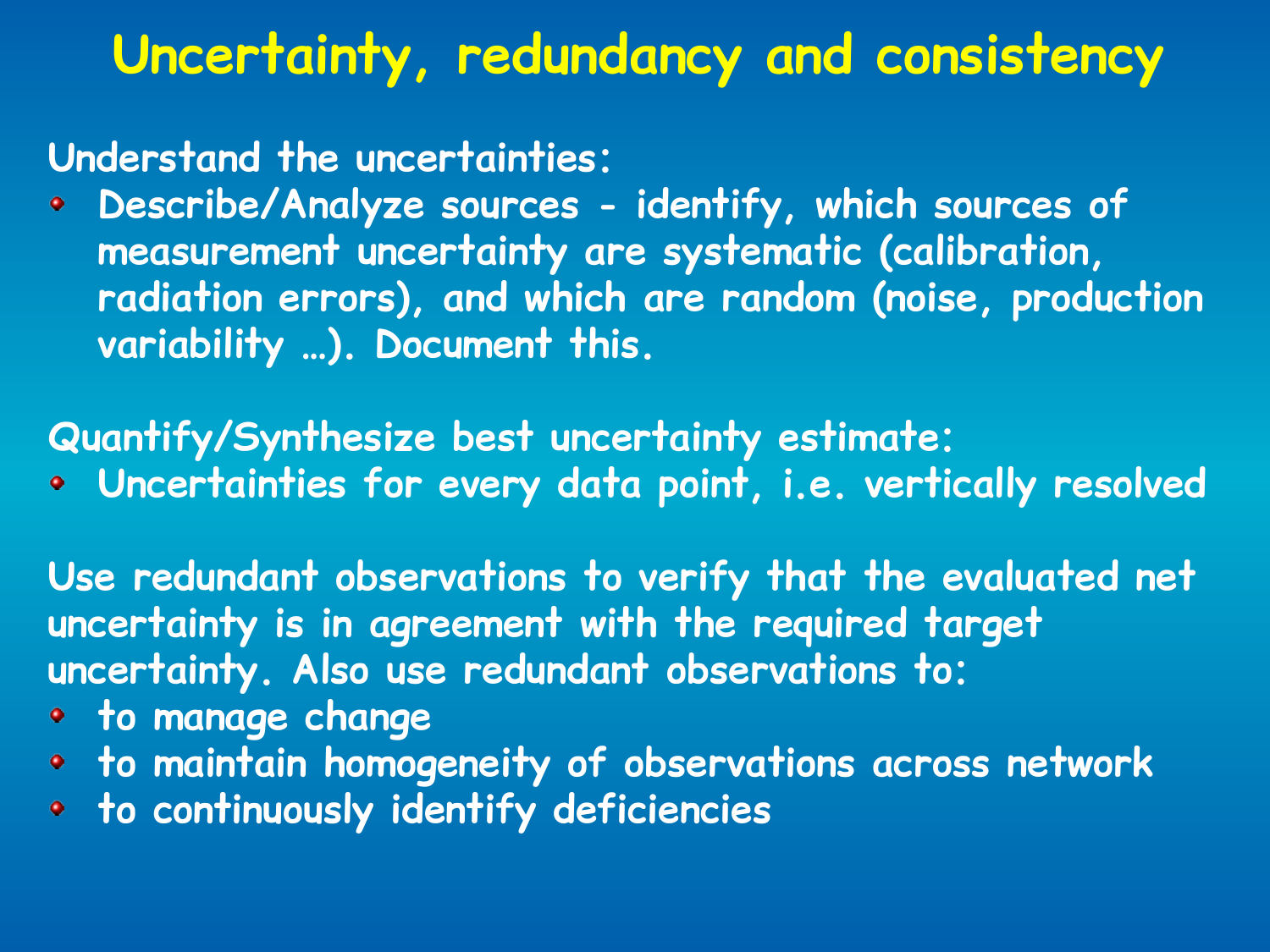

Uncertainty, redundancy and consistency
Understand the uncertainties:
Describe/Analyze sources - identify, which sources of measurement uncertainty are systematic (calibration, radiation errors), and which are random (noise, production variability …). Document this.

Quantify/Synthesize best uncertainty estimate:
Uncertainties for every data point, i.e. vertically resolved

Use redundant observations to verify that the evaluated net uncertainty is in agreement with the required target
uncertainty. Also use redundant observations to:
to manage change
to maintain homogeneity of observations across network
to continuously identify deficiencies